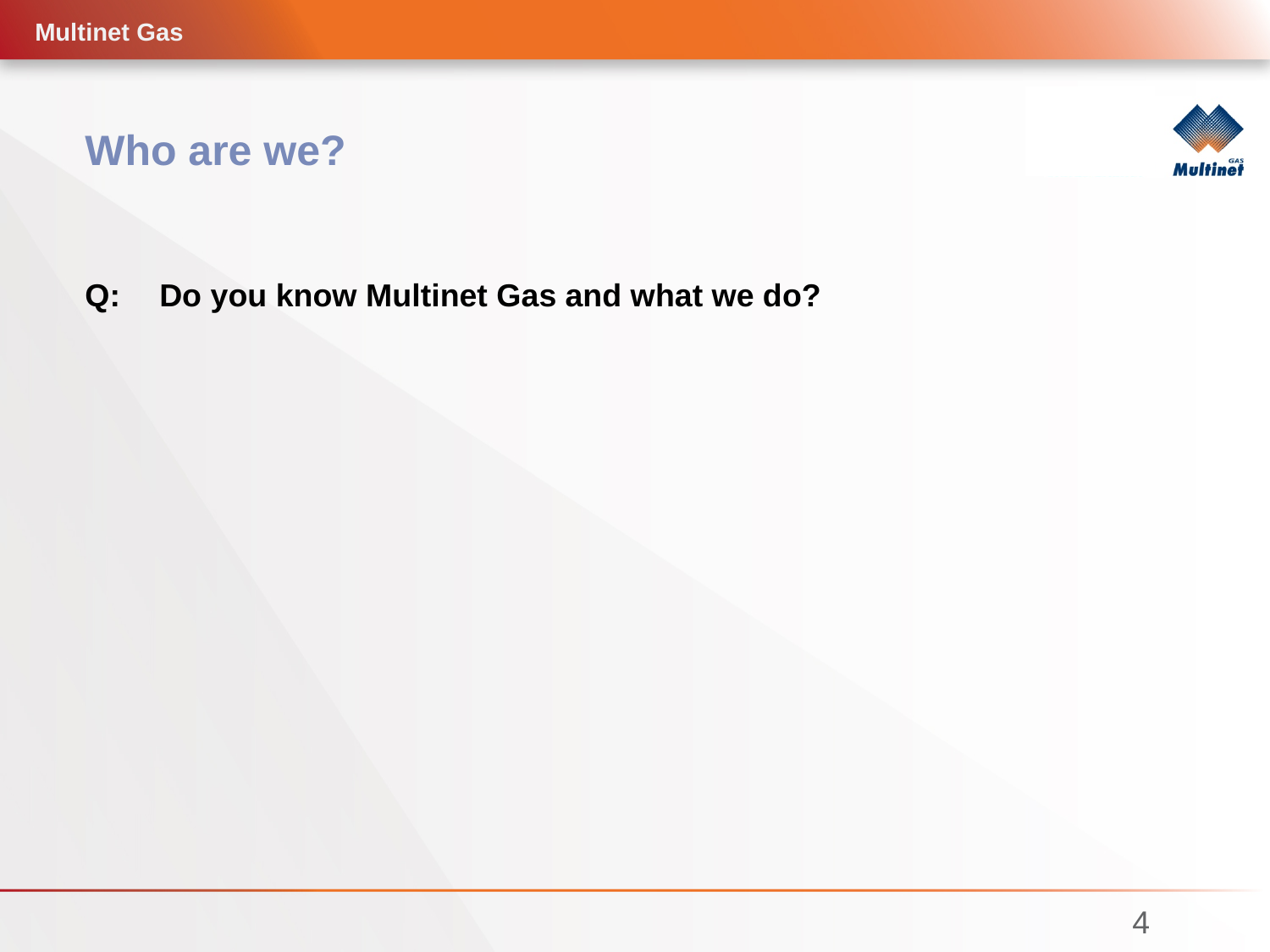

Multinet Gas

# Who are we?
Q: 	Do you know Multinet Gas and what we do?
4